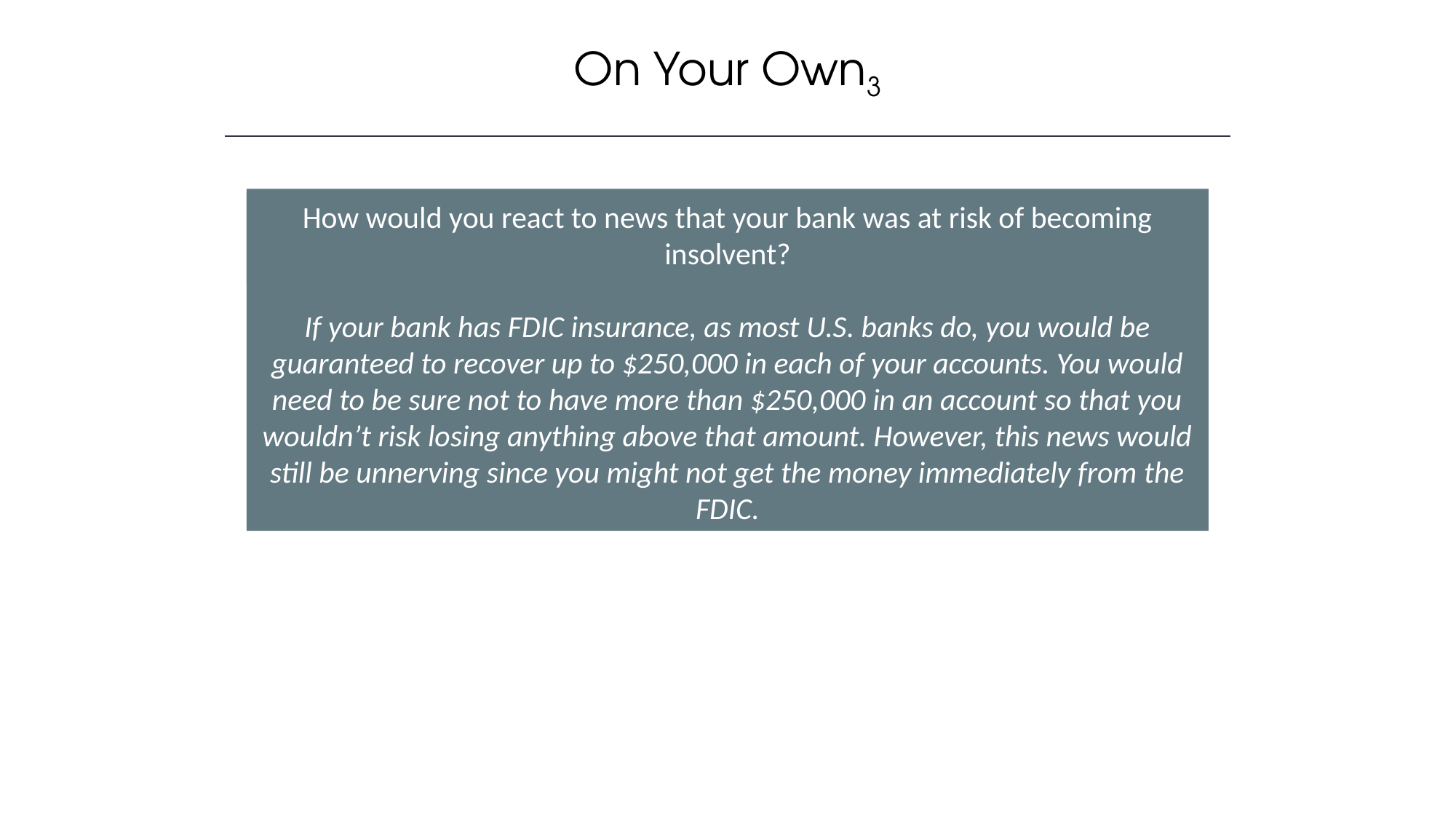

On Your Own3

How would you react to news that your bank was at risk of becoming insolvent?

If your bank has FDIC insurance, as most U.S. banks do, you would be guaranteed to recover up to $250,000 in each of your accounts. You would need to be sure not to have more than $250,000 in an account so that you wouldn’t risk losing anything above that amount. However, this news would still be unnerving since you might not get the money immediately from the FDIC.